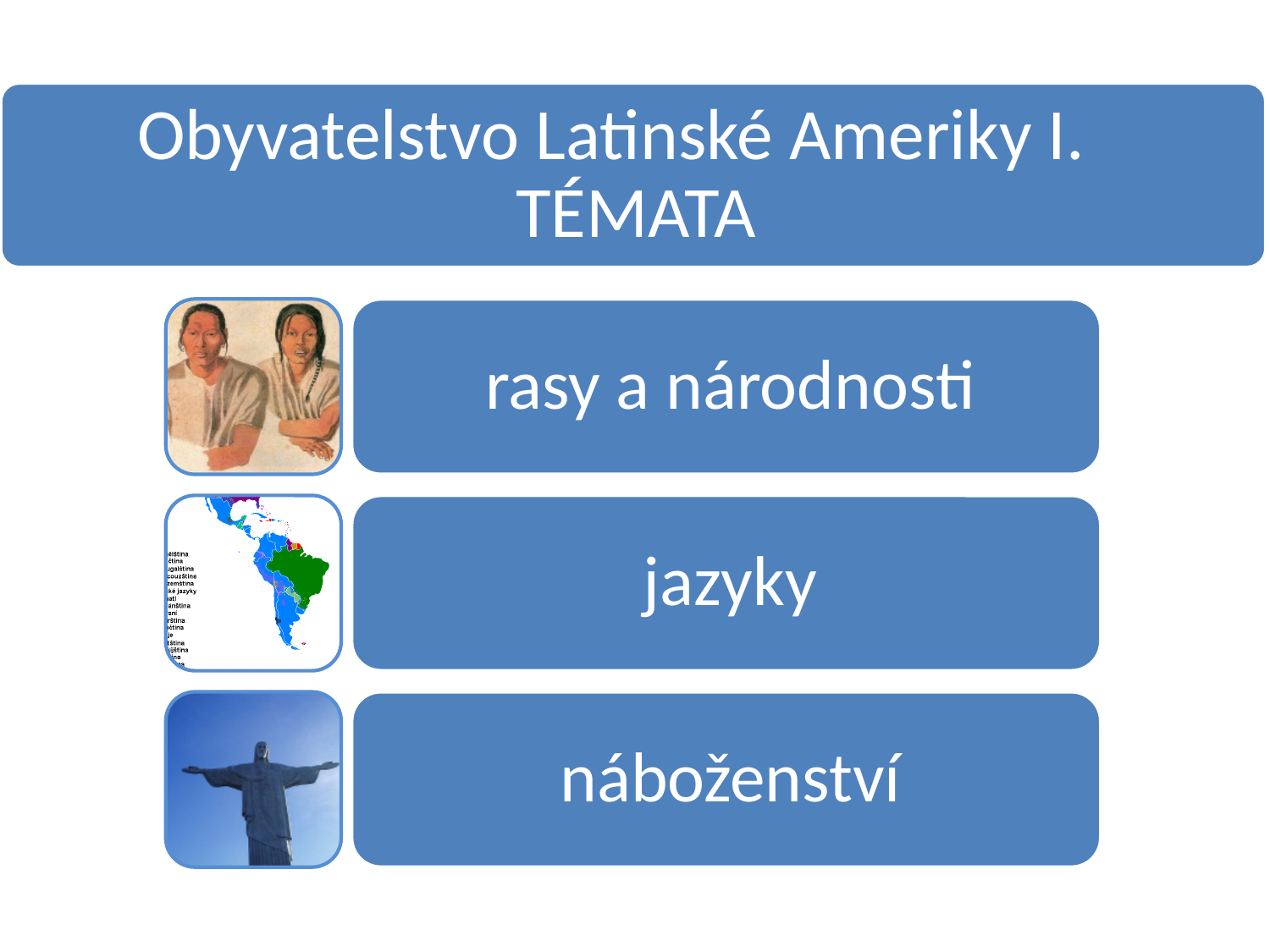

Obyvatelstvo Latinské Ameriky I.    TÉMATA
rasy a národnosti
jazyky
náboženství
#